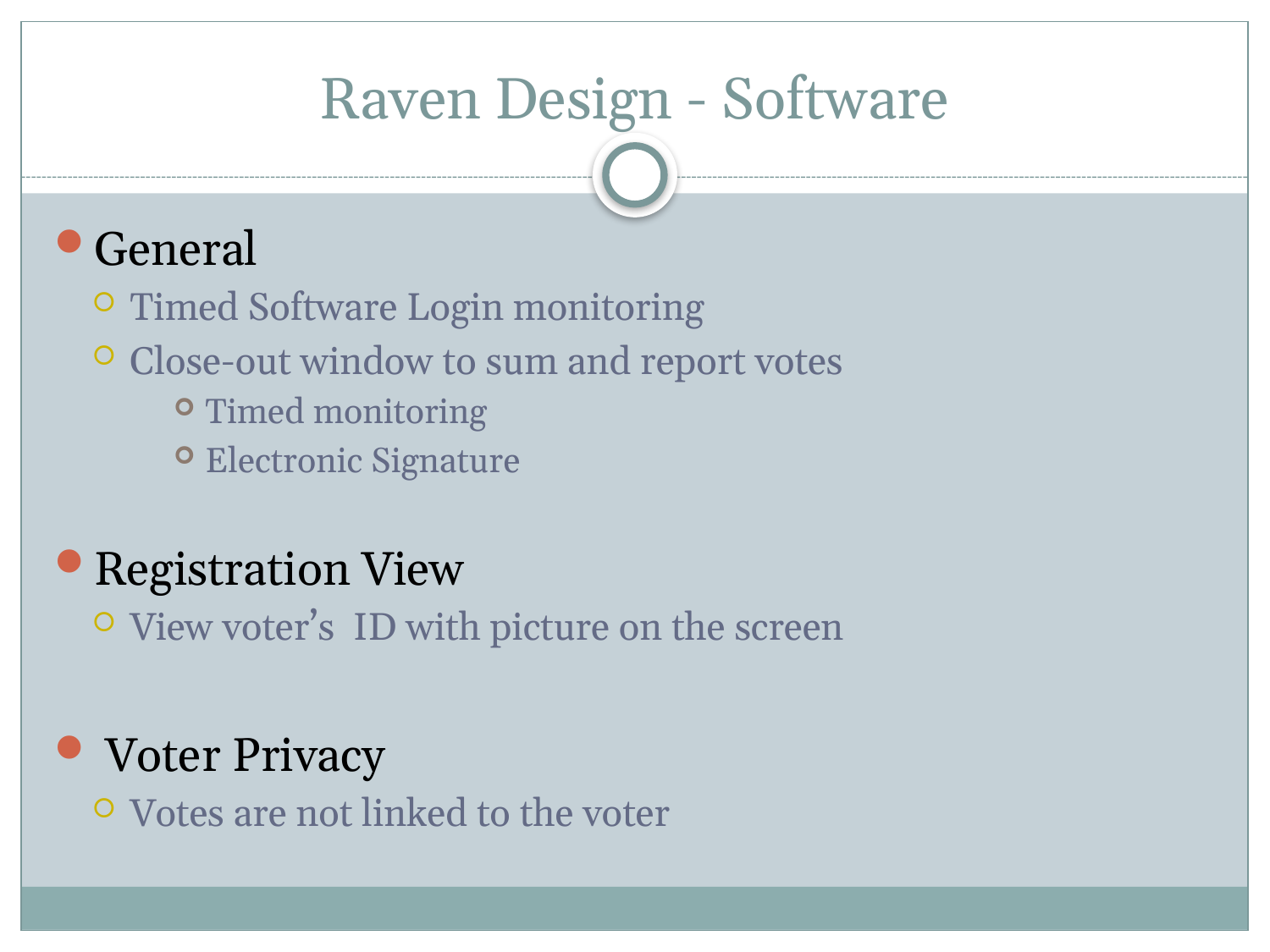

# Raven Design - Software
General
Timed Software Login monitoring
Close-out window to sum and report votes
Timed monitoring
Electronic Signature

Registration View
View voter’s  ID with picture on the screen

 Voter Privacy
Votes are not linked to the voter